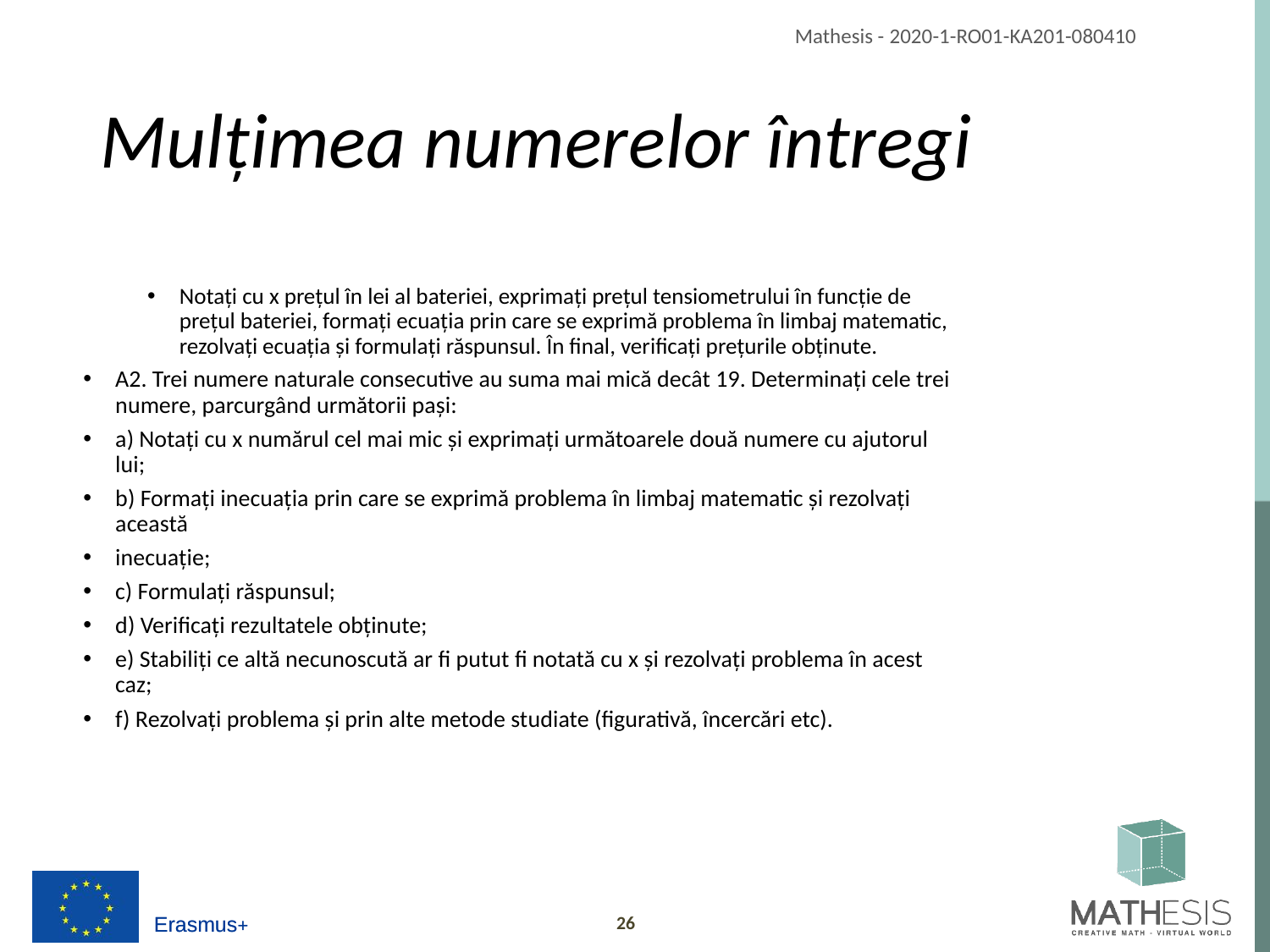

# Mulțimea numerelor întregi
Notați cu x prețul în lei al bateriei, exprimați prețul tensiometrului în funcție de prețul bateriei, formați ecuația prin care se exprimă problema în limbaj matematic, rezolvați ecuația și formulați răspunsul. În final, verificați prețurile obținute.
A2. Trei numere naturale consecutive au suma mai mică decât 19. Determinați cele trei numere, parcurgând următorii pași:
a) Notați cu x numărul cel mai mic și exprimați următoarele două numere cu ajutorul lui;
b) Formați inecuația prin care se exprimă problema în limbaj matematic și rezolvați această
inecuație;
c) Formulați răspunsul;
d) Verificați rezultatele obținute;
e) Stabiliți ce altă necunoscută ar fi putut fi notată cu x și rezolvați problema în acest caz;
f) Rezolvați problema și prin alte metode studiate (figurativă, încercări etc).